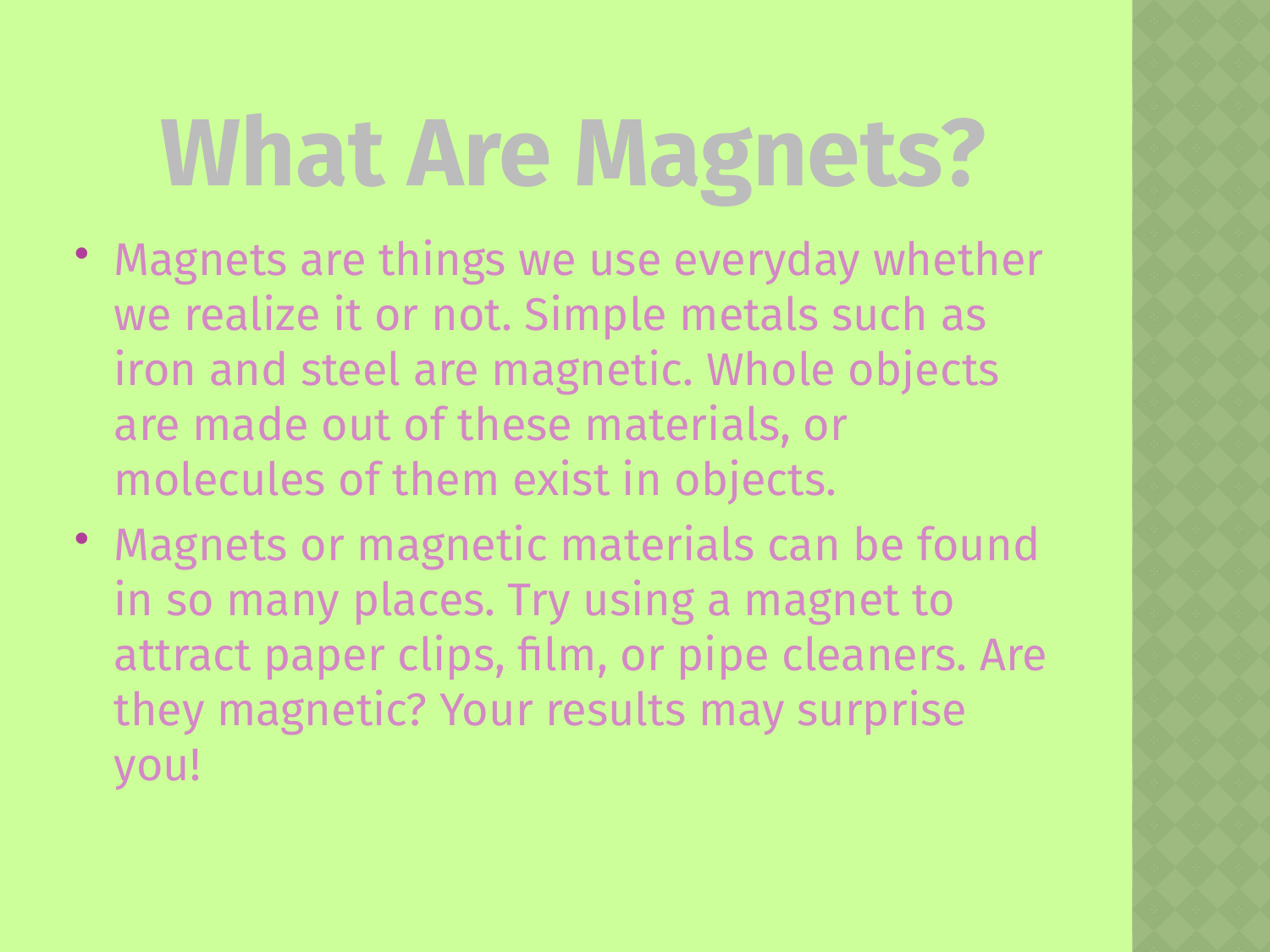

What Are Magnets?
Magnets are things we use everyday whether we realize it or not. Simple metals such as iron and steel are magnetic. Whole objects are made out of these materials, or molecules of them exist in objects.
Magnets or magnetic materials can be found in so many places. Try using a magnet to attract paper clips, film, or pipe cleaners. Are they magnetic? Your results may surprise you!